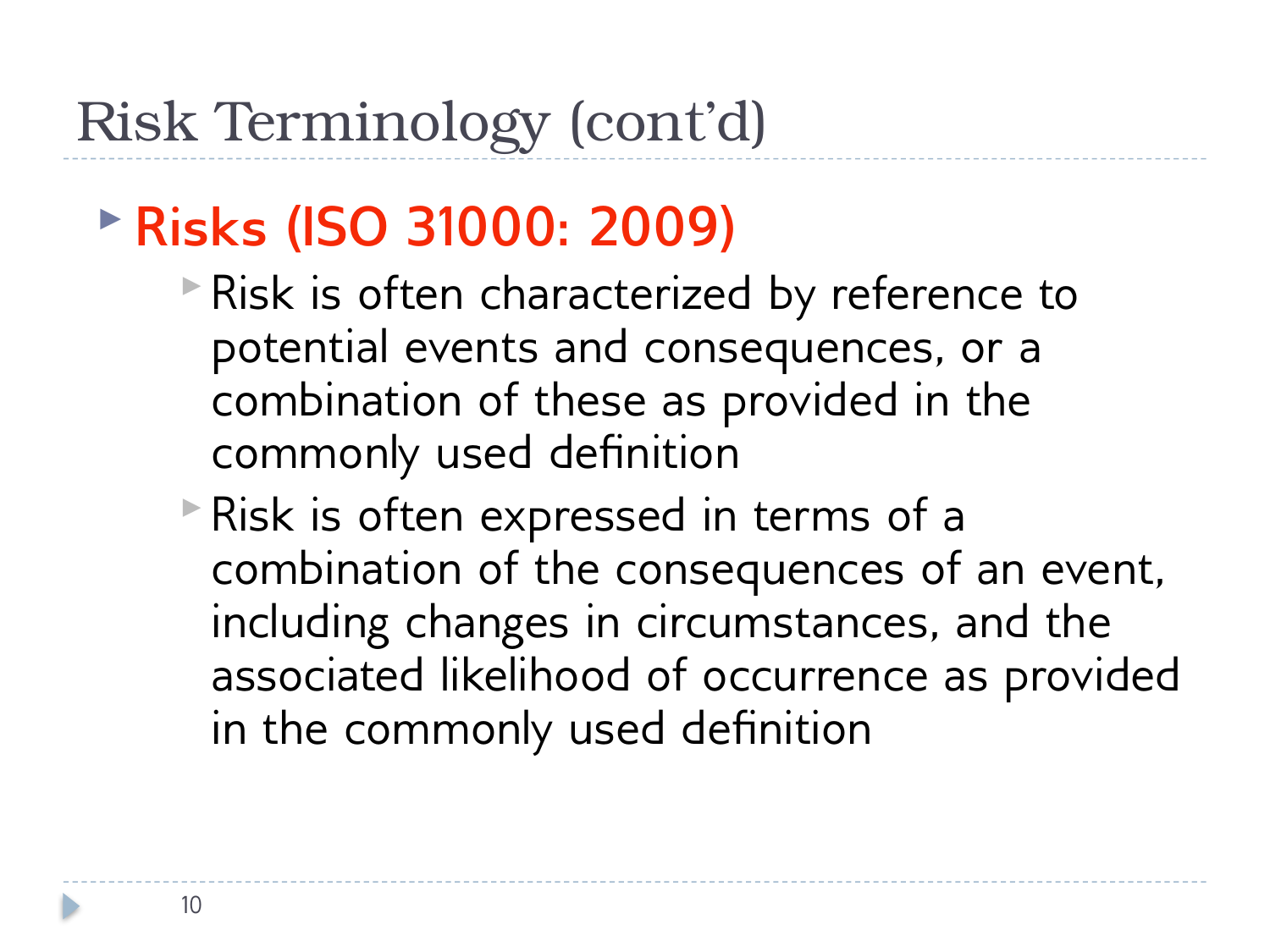

# Risk Terminology (cont’d)
Risks (ISO 31000: 2009)
Risk is often characterized by reference to potential events and consequences, or a combination of these as provided in the commonly used definition
Risk is often expressed in terms of a combination of the consequences of an event, including changes in circumstances, and the associated likelihood of occurrence as provided in the commonly used definition

10